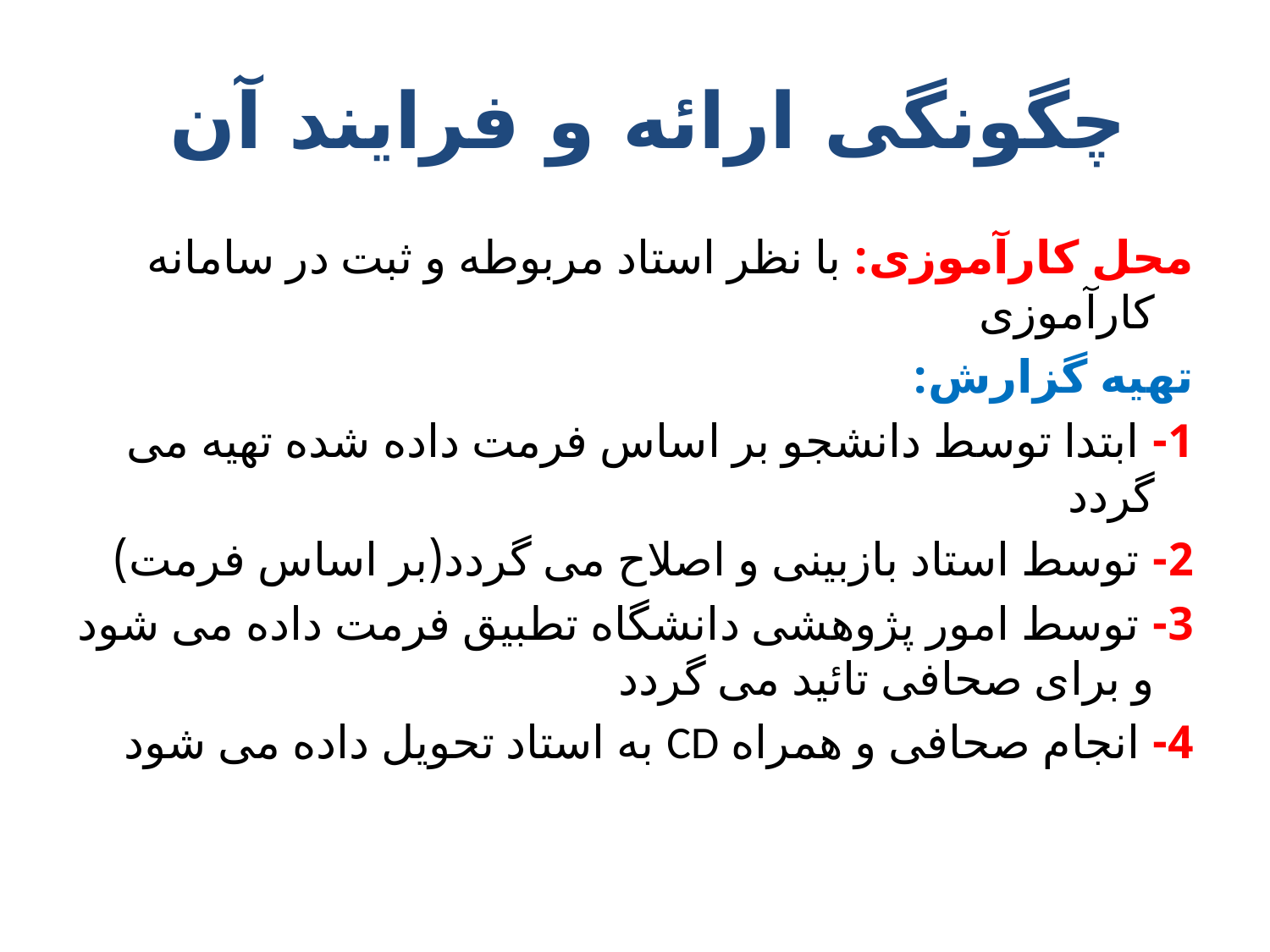

# چگونگی ارائه و فرایند آن
محل کارآموزی: با نظر استاد مربوطه و ثبت در سامانه کارآموزی
تهیه گزارش:
1- ابتدا توسط دانشجو بر اساس فرمت داده شده تهیه می گردد
2- توسط استاد بازبینی و اصلاح می گردد(بر اساس فرمت)
3- توسط امور پژوهشی دانشگاه تطبیق فرمت داده می شود و برای صحافی تائید می گردد
4- انجام صحافی و همراه CD به استاد تحویل داده می شود